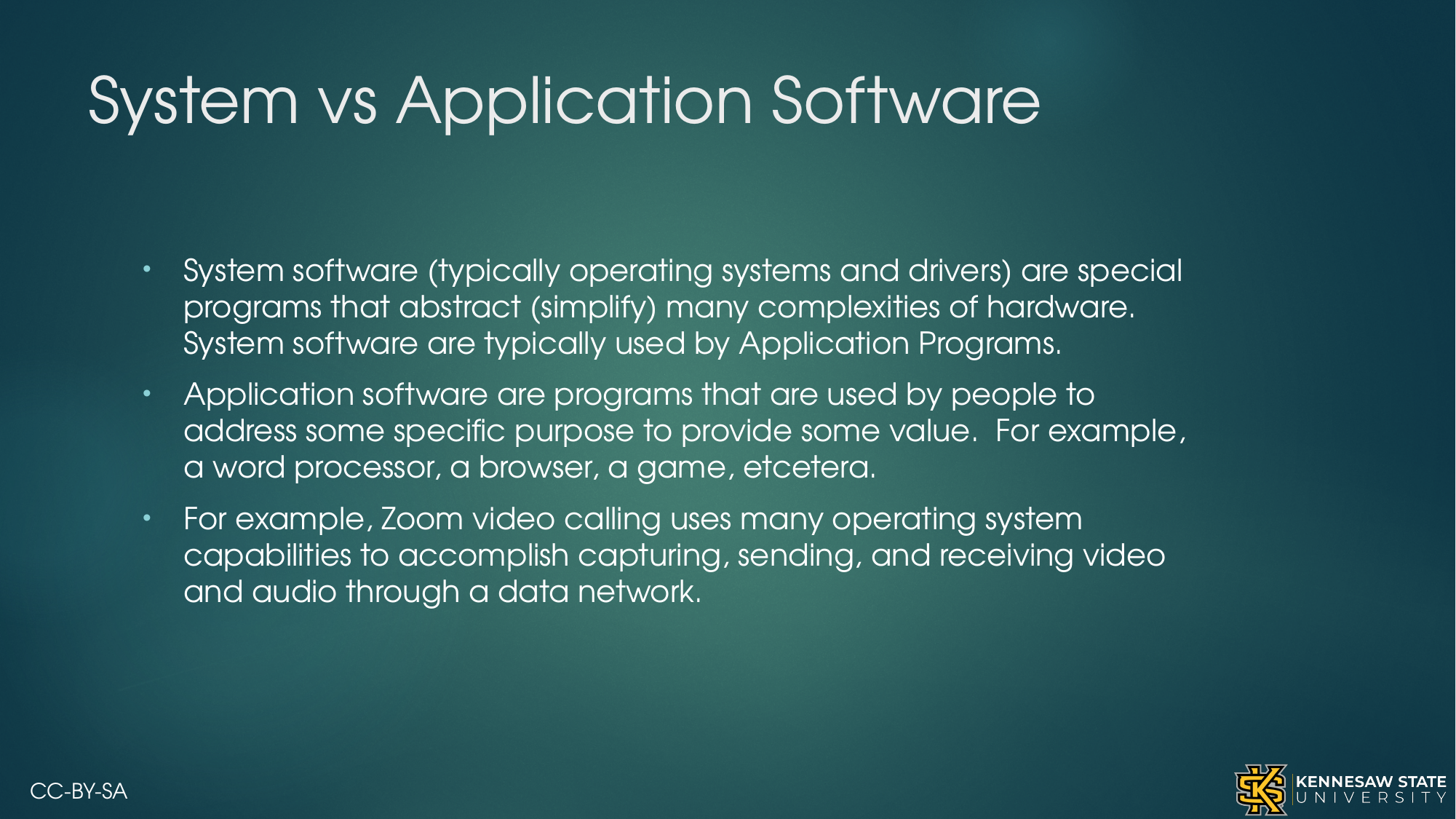

# System vs Application Software
System software (typically operating systems and drivers) are special programs that abstract (simplify) many complexities of hardware.  System software are typically used by Application Programs.
Application software are programs that are used by people to address some specific purpose to provide some value.  For example, a word processor, a browser, a game, etcetera.
For example, Zoom video calling uses many operating system capabilities to accomplish capturing, sending, and receiving video and audio through a data network.